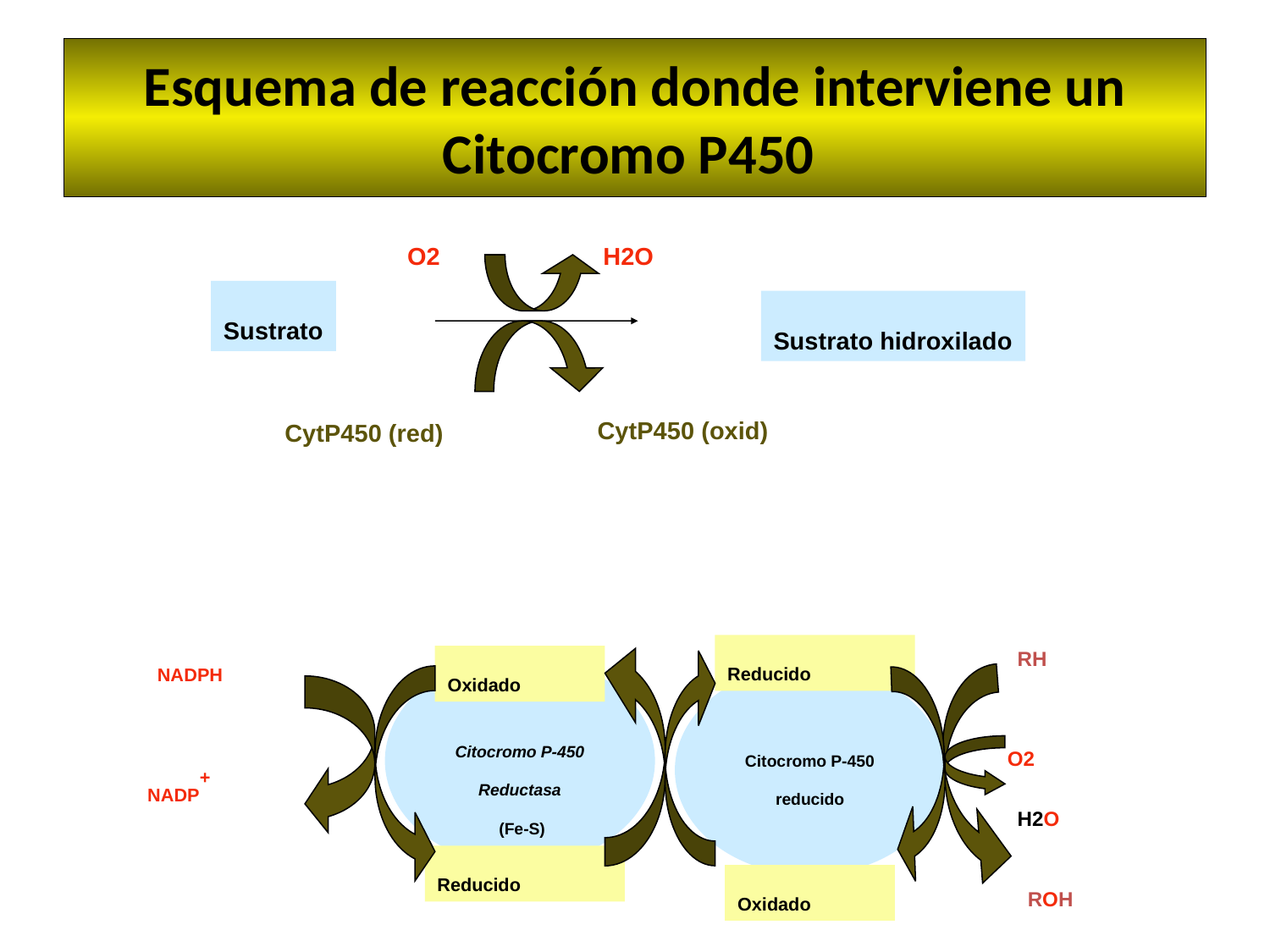

# Esquema de reacción donde interviene un Citocromo P450
O2
H2O

Sustrato
Sustrato hidroxilado

CytP450 (oxid)
CytP450 (red)

RH
Reducido
NADPH

Oxidado

Citocromo P-450
Reductasa
 (Fe-S)
Citocromo P-450
reducido

O2

NADP+
H2O
Reducido
ROH
Oxidado